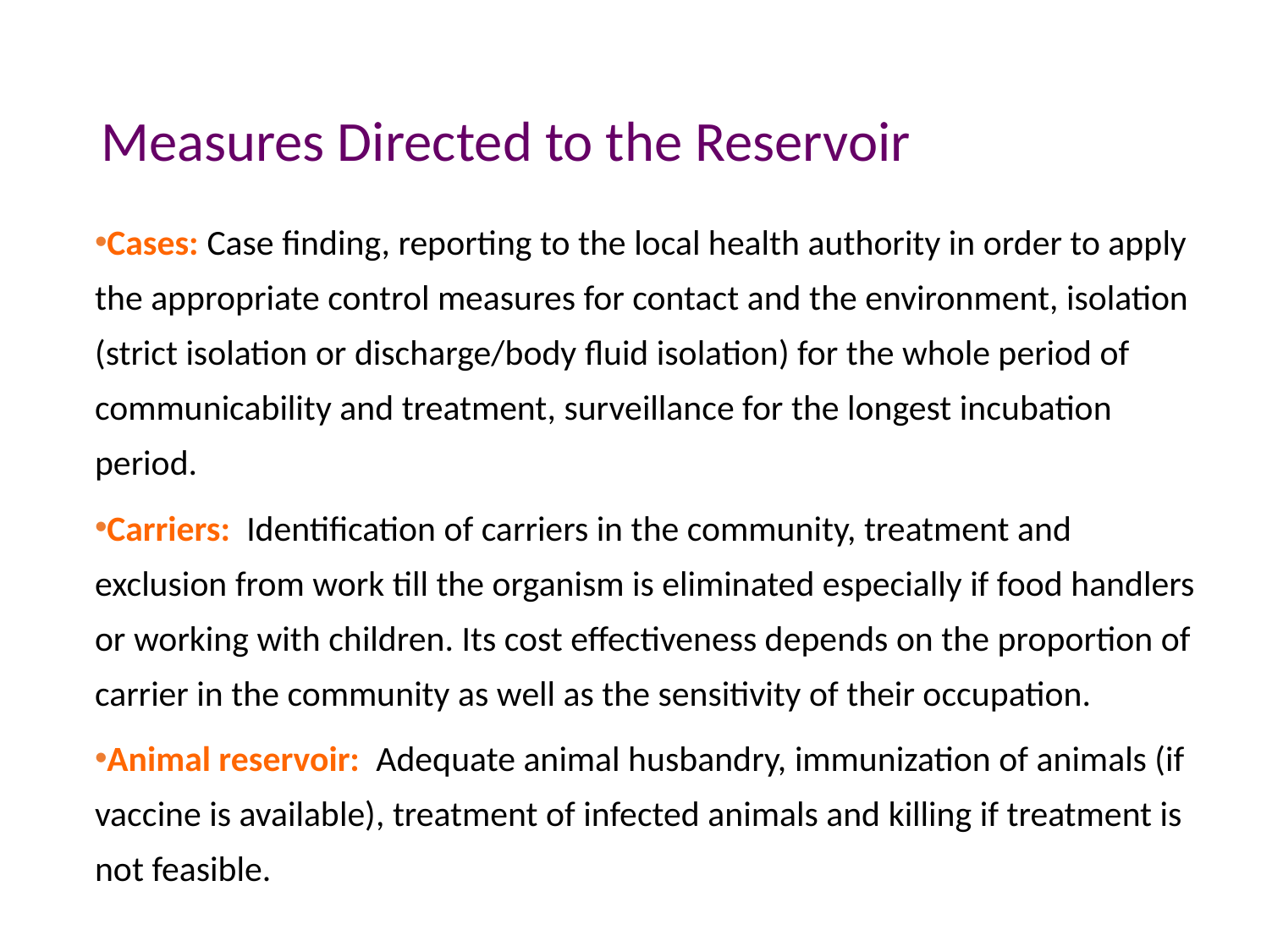

# Measures Directed to the Reservoir
Cases: Case finding, reporting to the local health authority in order to apply the appropriate control measures for contact and the environment, isolation (strict isolation or discharge/body fluid isolation) for the whole period of communicability and treatment, surveillance for the longest incubation period.
Carriers:  Identification of carriers in the community, treatment and exclusion from work till the organism is eliminated especially if food handlers or working with children. Its cost effectiveness depends on the proportion of carrier in the community as well as the sensitivity of their occupation.
Animal reservoir:  Adequate animal husbandry, immunization of animals (if vaccine is available), treatment of infected animals and killing if treatment is not feasible.